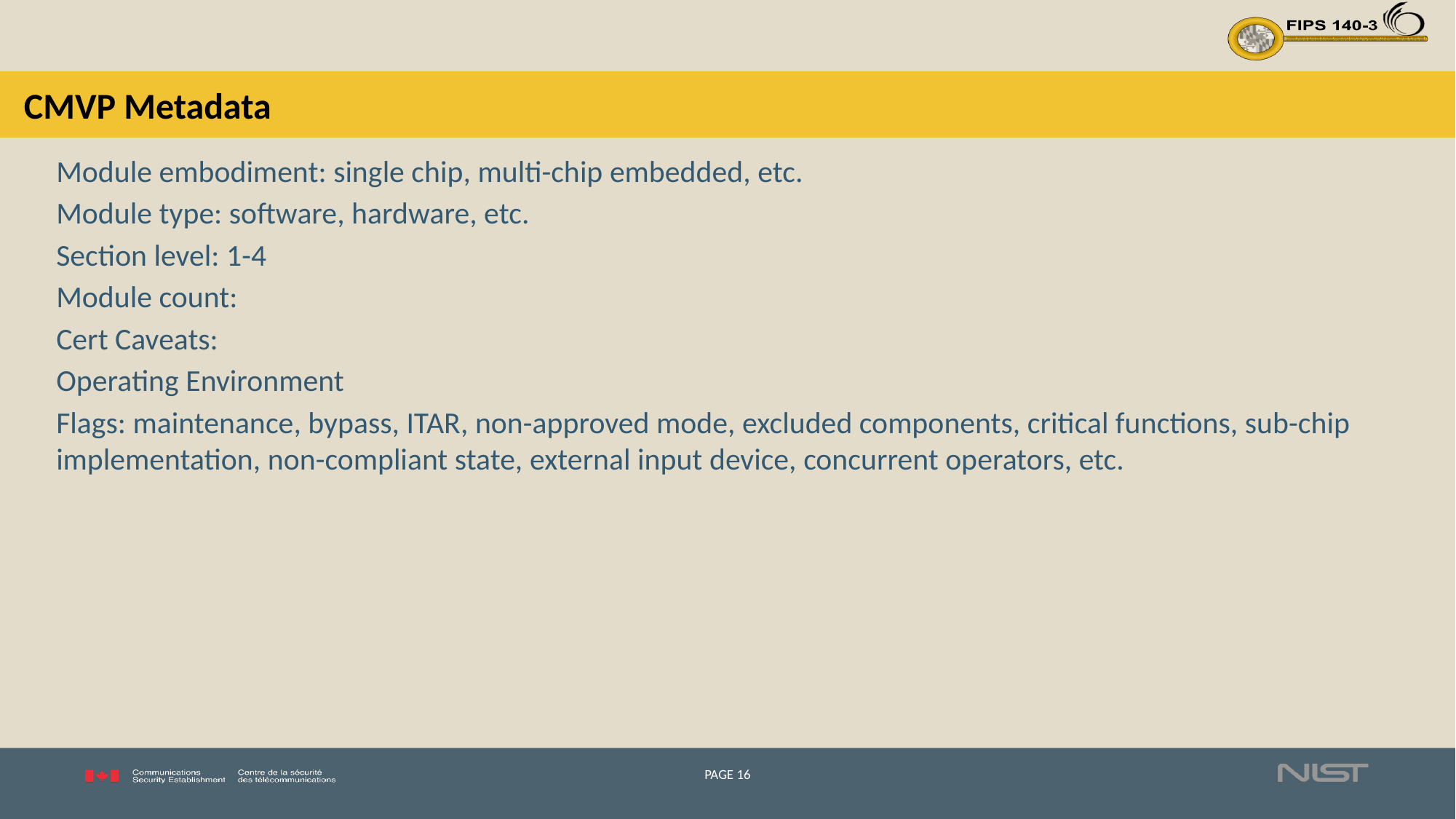

# CMVP Metadata
Module embodiment: single chip, multi-chip embedded, etc.
Module type: software, hardware, etc.
Section level: 1-4
Module count:
Cert Caveats:
Operating Environment
Flags: maintenance, bypass, ITAR, non-approved mode, excluded components, critical functions, sub-chip implementation, non-compliant state, external input device, concurrent operators, etc.